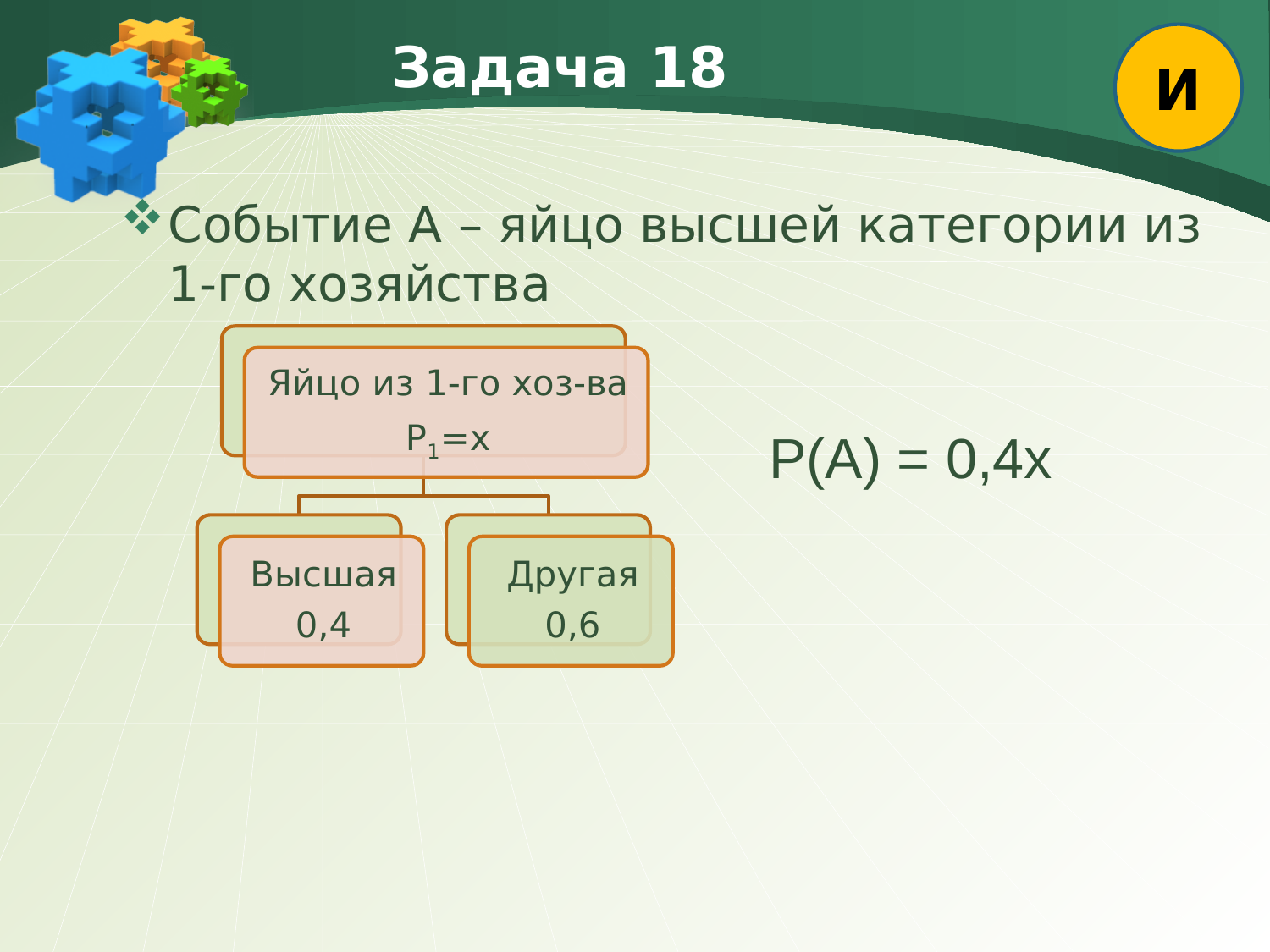

И
# Задача 18

Событие А – яйцо высшей категории из 1-го хозяйства

Яйцо из 1-го хоз-ва
Р1=х
Высшая
0,4
Другая
0,6
Р(А) = 0,4х